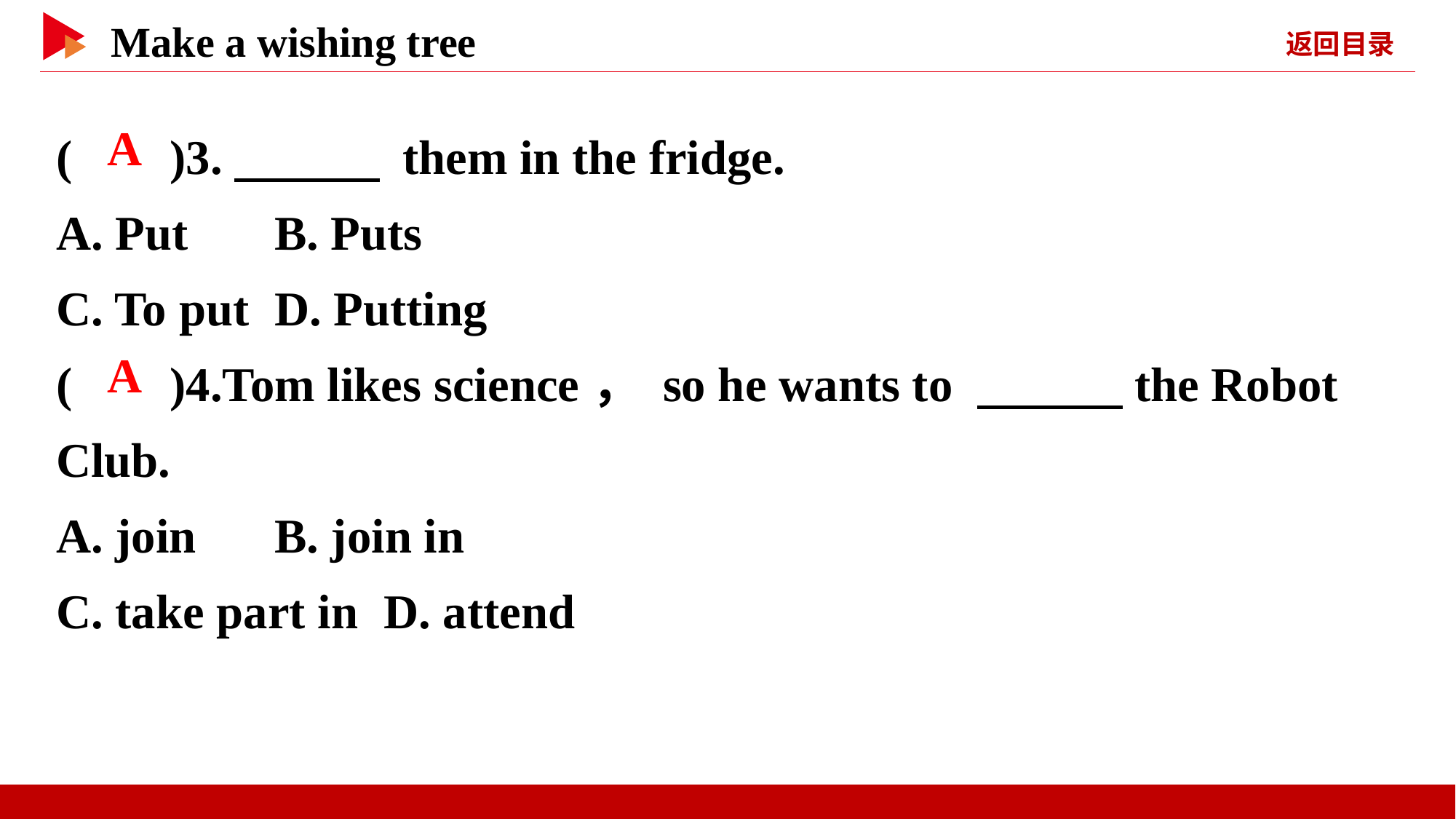

(        )3.　　　 them in the fridge.
A. Put	B. Puts
C. To put	D. Putting
(        )4.Tom likes science， so he wants to 　　　the Robot Club.
A. join	B. join in
C. take part in	D. attend
   A
   A